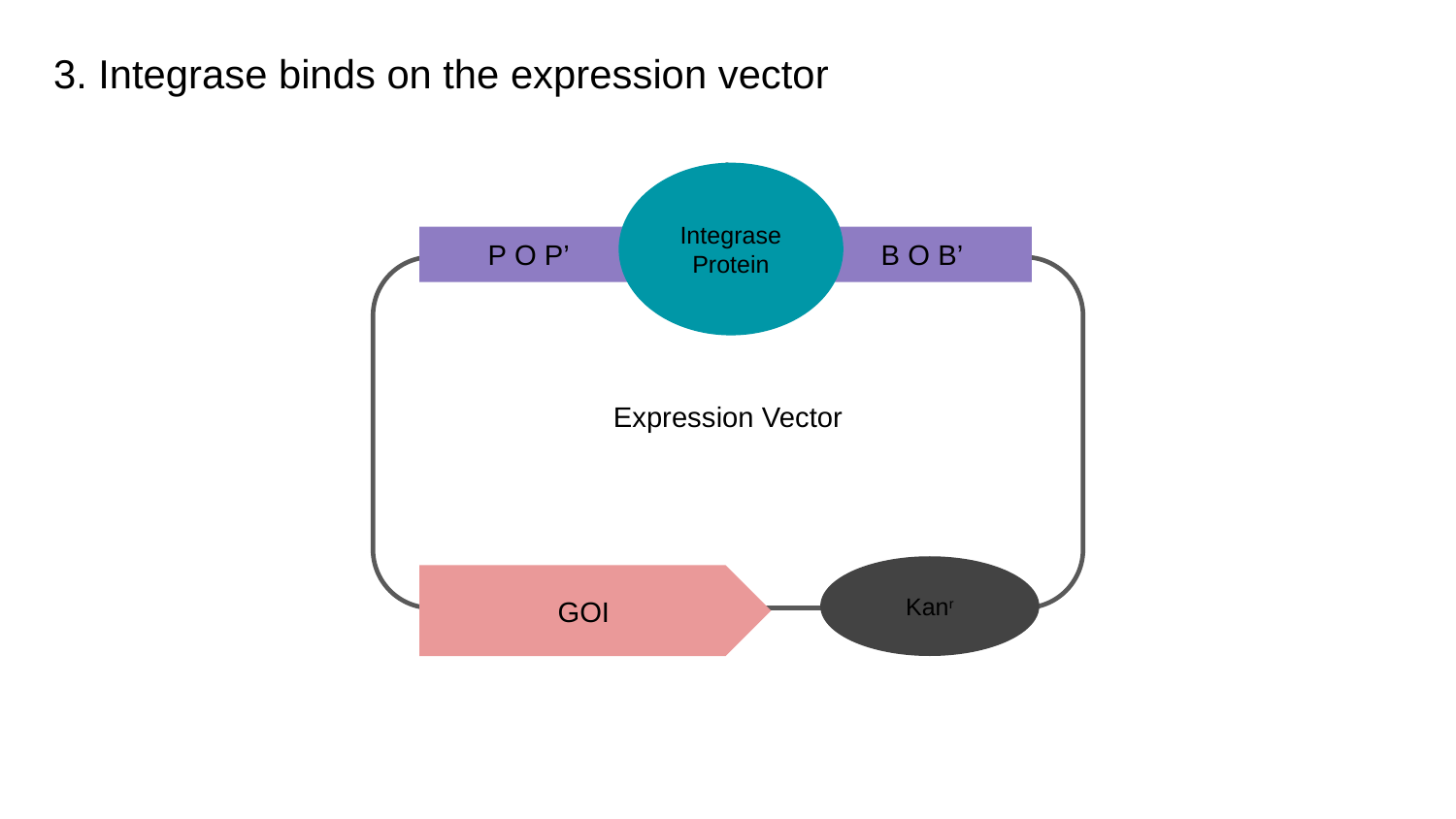

3. Integrase binds on the expression vector
Integrase Protein
P O P’
B O B’

Expression Vector

Kanr
GOI